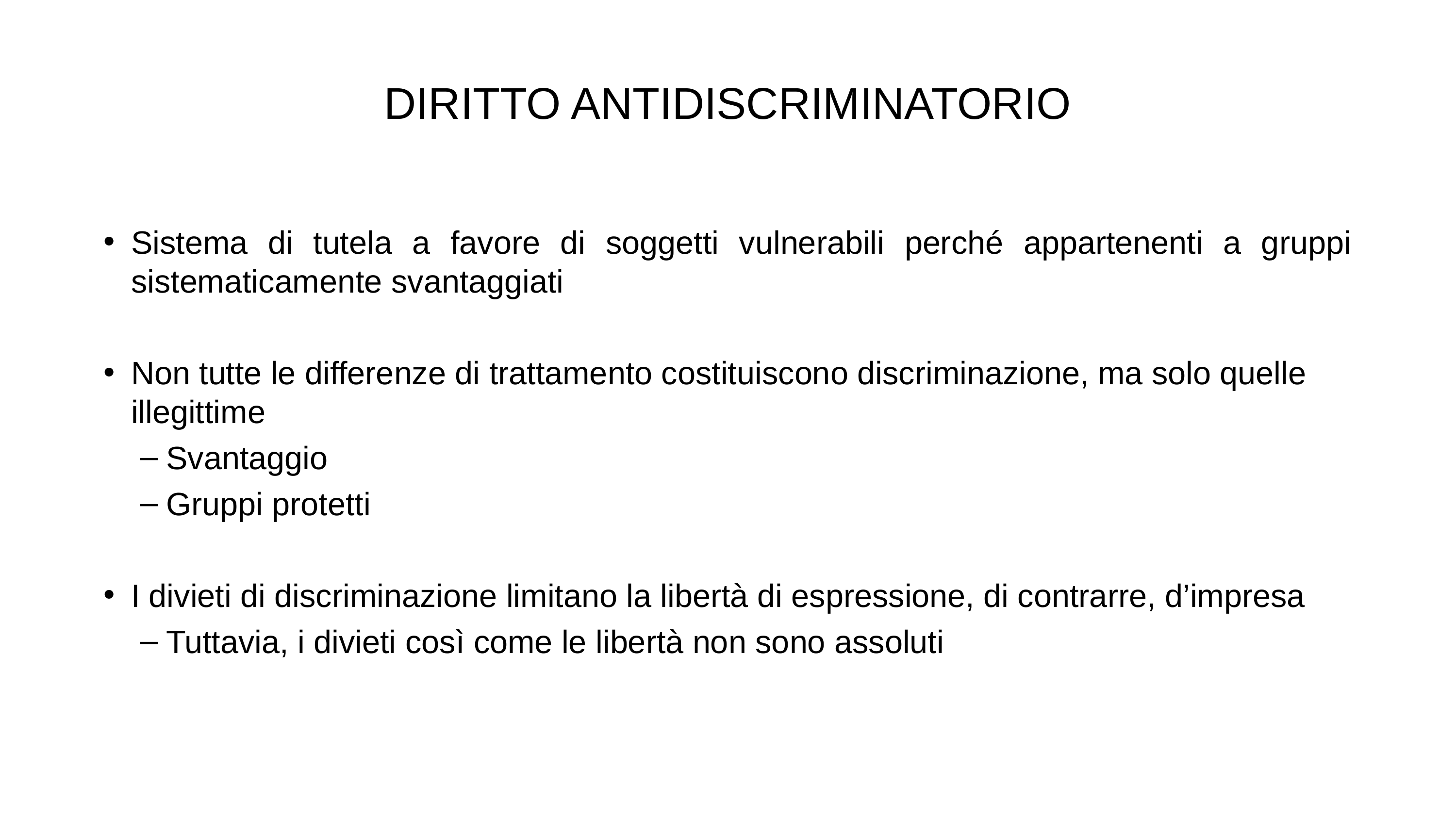

# DIRITTO ANTIDISCRIMINATORIO
Sistema di tutela a favore di soggetti vulnerabili perché appartenenti a gruppi sistematicamente svantaggiati

Non tutte le differenze di trattamento costituiscono discriminazione, ma solo quelle illegittime
Svantaggio
Gruppi protetti

I divieti di discriminazione limitano la libertà di espressione, di contrarre, d’impresa
Tuttavia, i divieti così come le libertà non sono assoluti